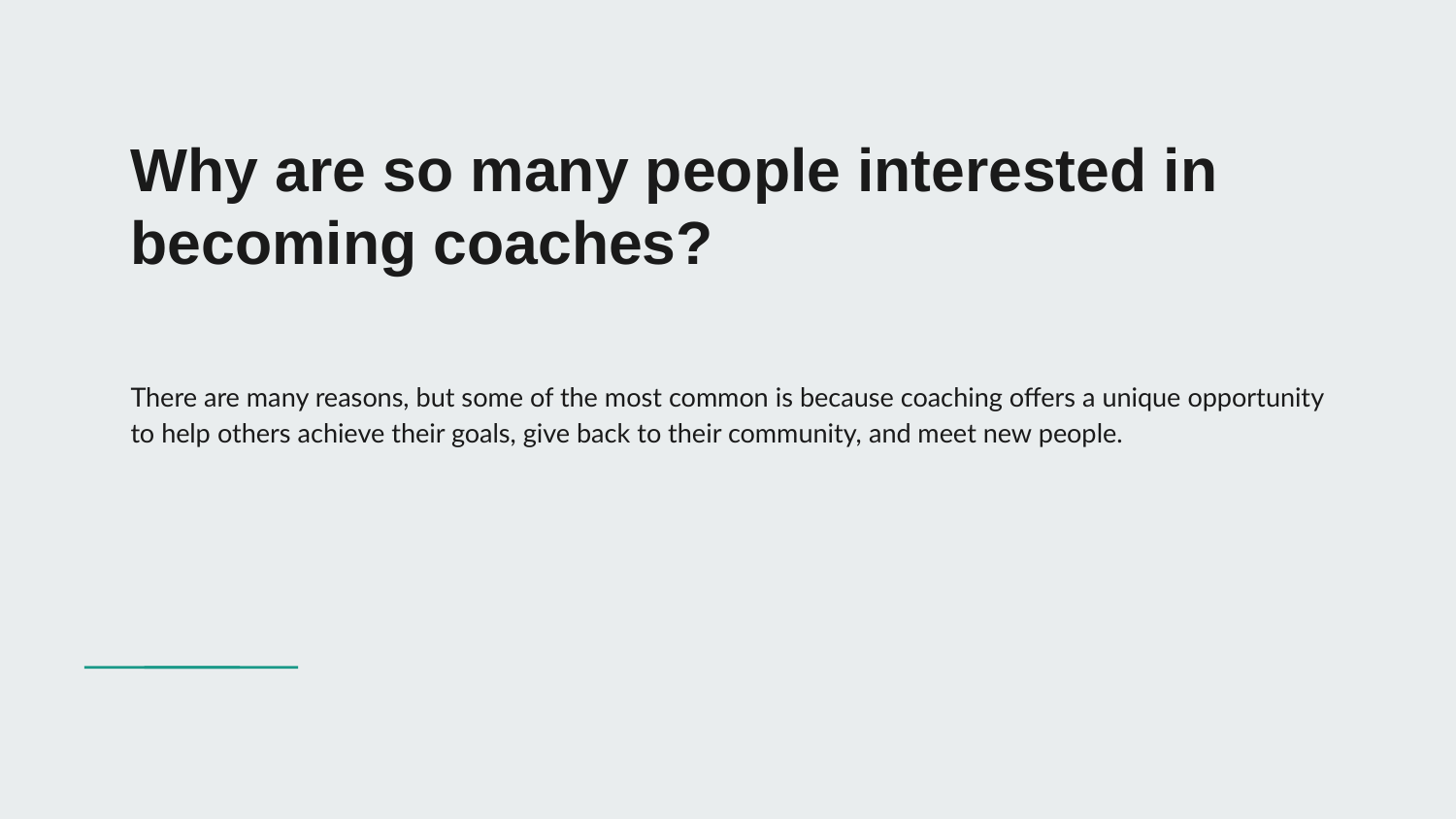

# Why are so many people interested in becoming coaches?
There are many reasons, but some of the most common is because coaching offers a unique opportunity to help others achieve their goals, give back to their community, and meet new people.